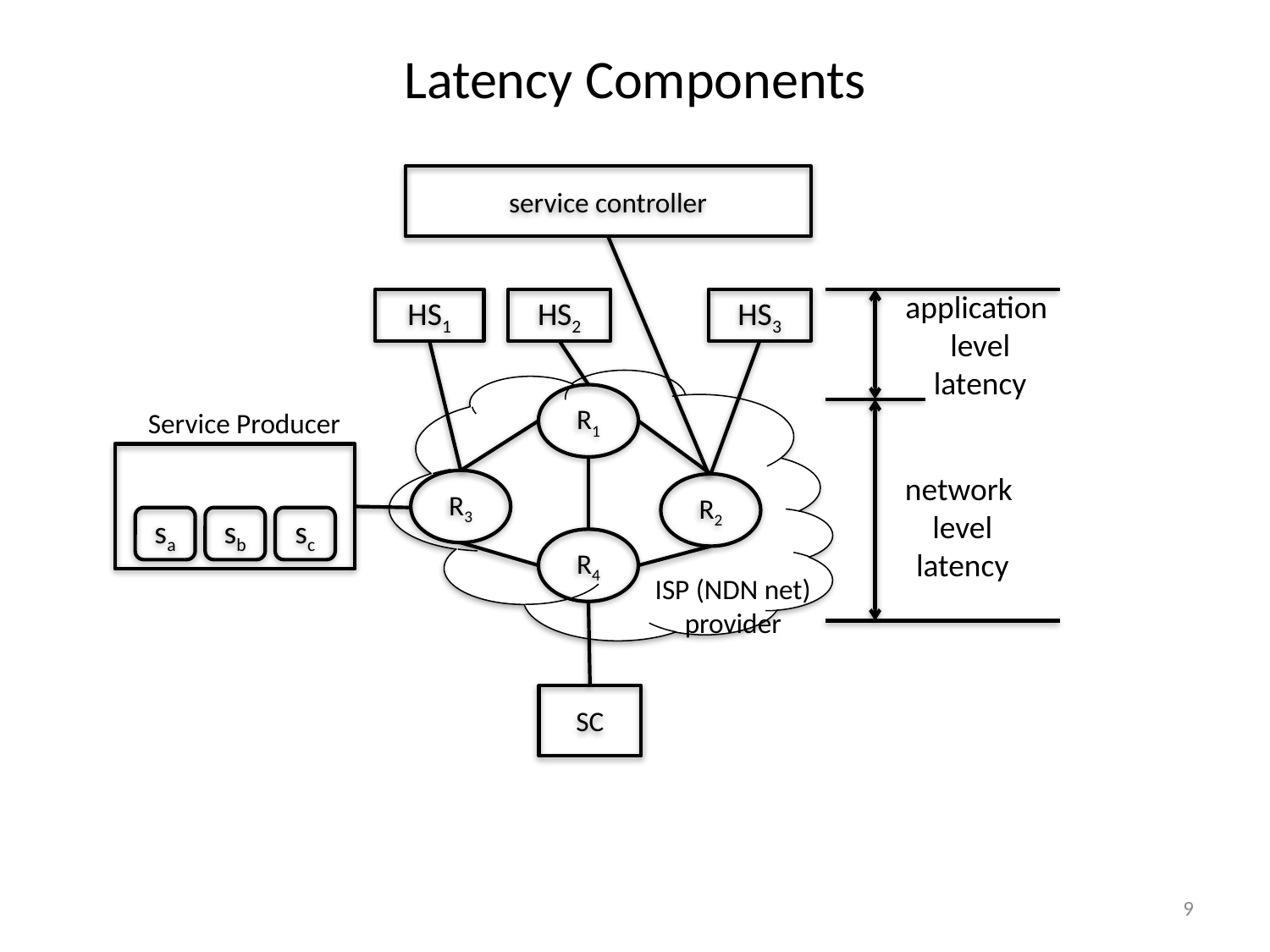

# Latency Components
service controller
application
level
latency

HS1
HS2
HS3
R1
Service Producer

network
level
latency
R3
R2
sa
sb
sc
R4
ISP (NDN net)
provider
SC

9